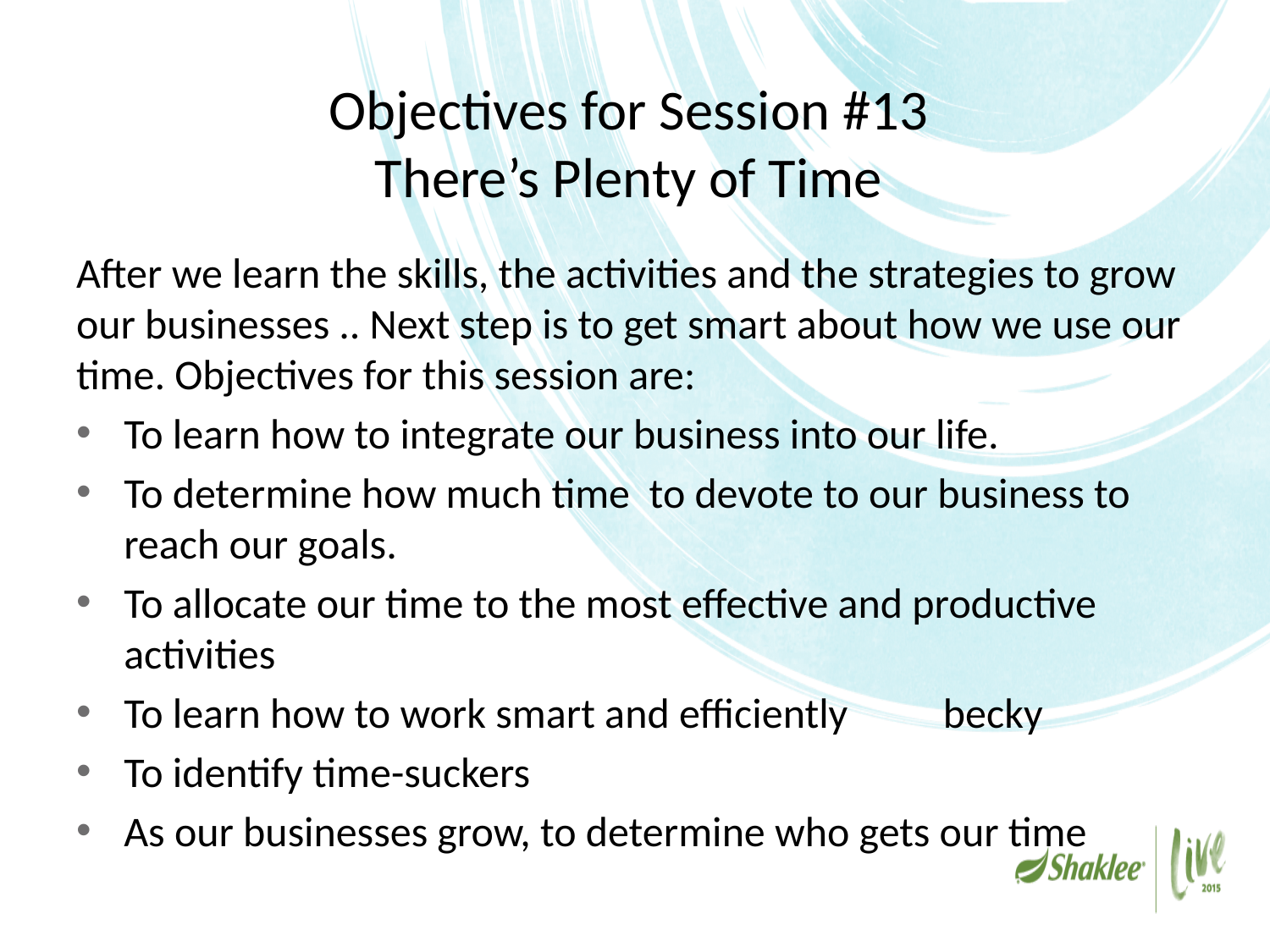

# Objectives for Session #13 There’s Plenty of Time
After we learn the skills, the activities and the strategies to grow our businesses .. Next step is to get smart about how we use our time. Objectives for this session are:
To learn how to integrate our business into our life.
To determine how much time  to devote to our business to  reach our goals.
To allocate our time to the most effective and productive activities
To learn how to work smart and efficiently          becky
To identify time-suckers
As our businesses grow, to determine who gets our time